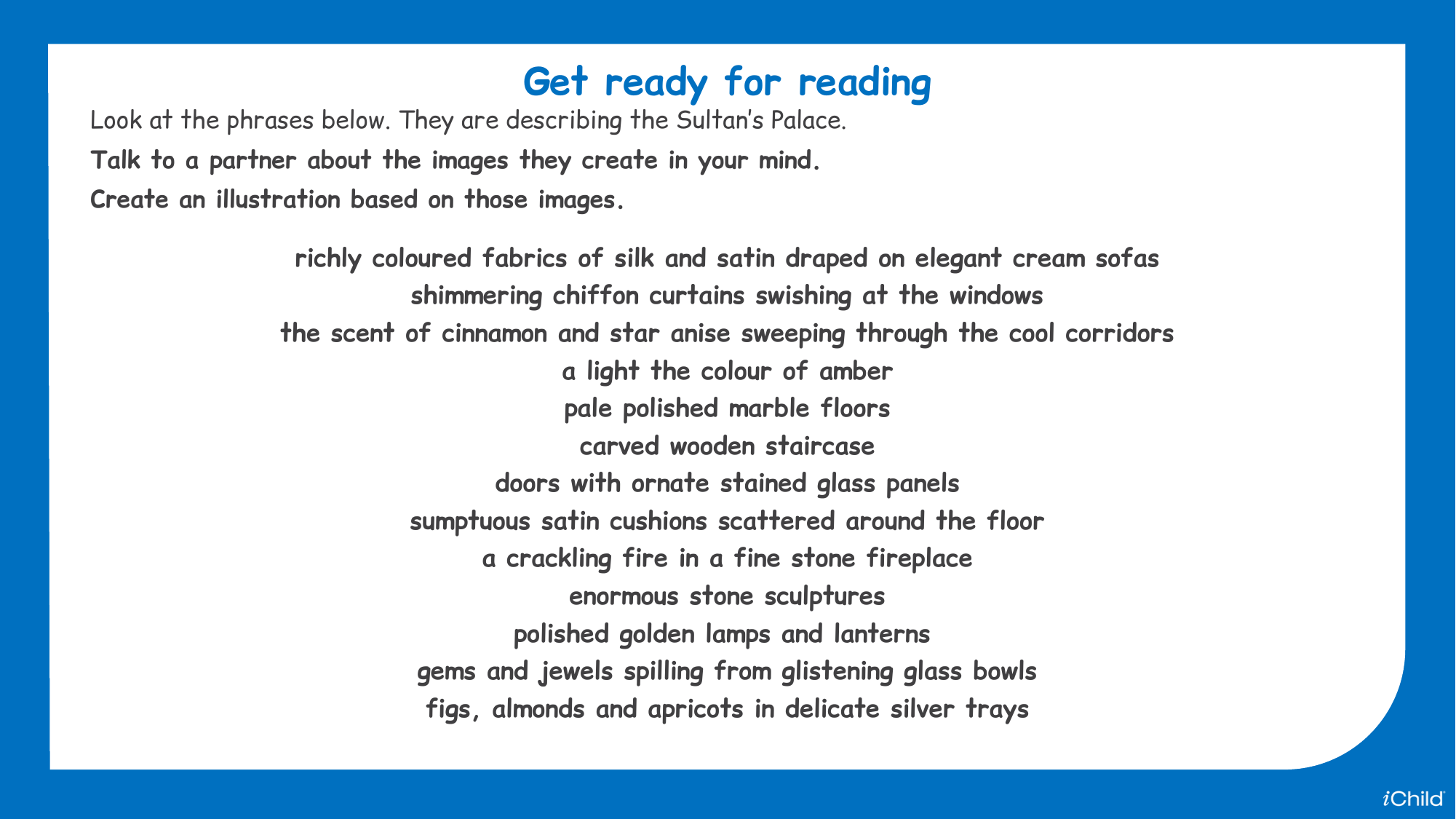

Get ready for reading
Look at the phrases below. They are describing the Sultan’s Palace.
Talk to a partner about the images they create in your mind.
Create an illustration based on those images.
richly coloured fabrics of silk and satin draped on elegant cream sofas
shimmering chiffon curtains swishing at the windows
the scent of cinnamon and star anise sweeping through the cool corridors
a light the colour of amber
pale polished marble floors
carved wooden staircase
doors with ornate stained glass panels
sumptuous satin cushions scattered around the floor
a crackling fire in a fine stone fireplace
enormous stone sculptures
polished golden lamps and lanterns
gems and jewels spilling from glistening glass bowls
figs, almonds and apricots in delicate silver trays